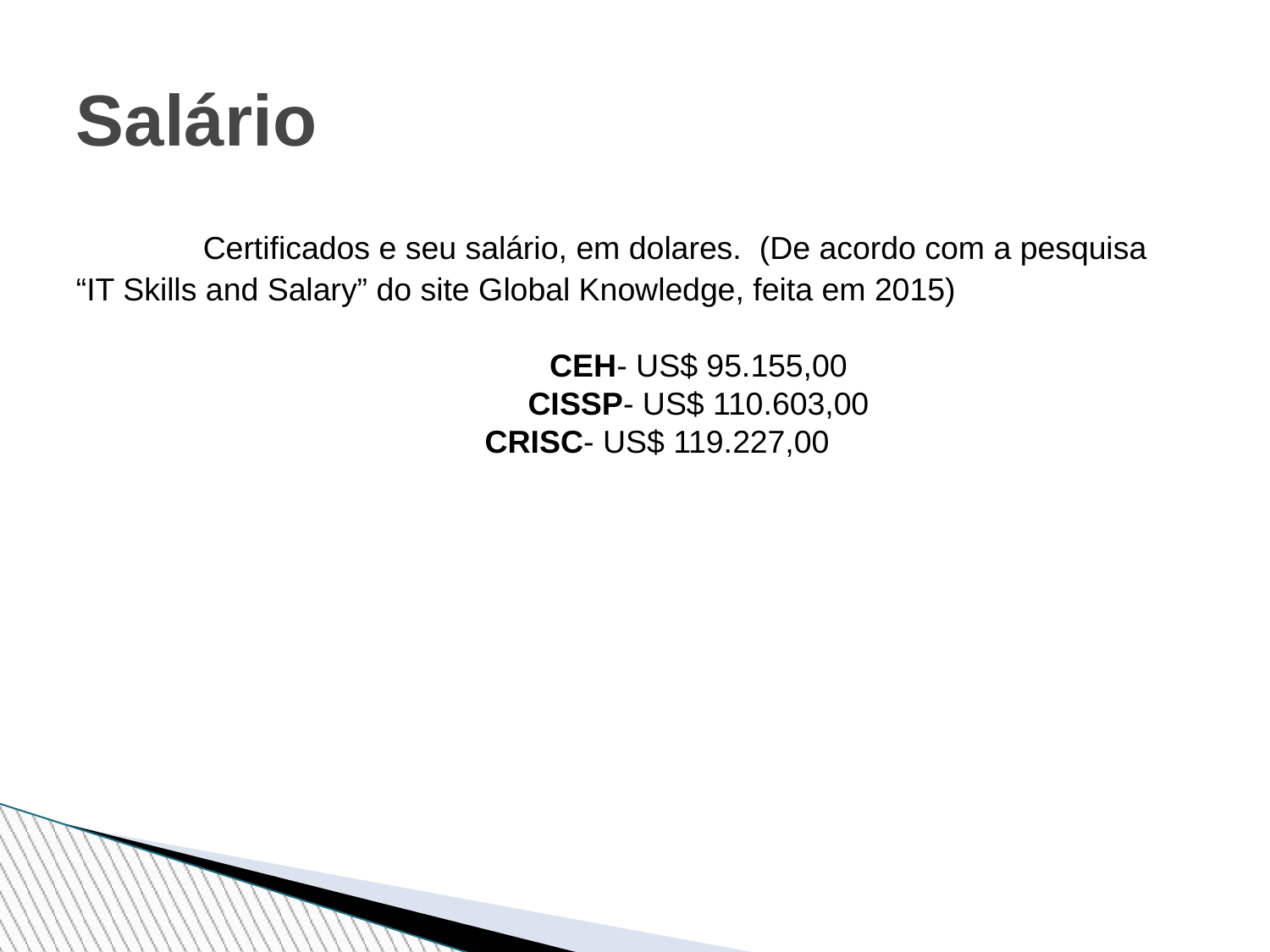

Salário
	Certificados e seu salário, em dolares.  (De acordo com a pesquisa “IT Skills and Salary” do site Global Knowledge, feita em 2015)

	CEH- US$ 95.155,00
	CISSP- US$ 110.603,00
     CRISC- US$ 119.227,00